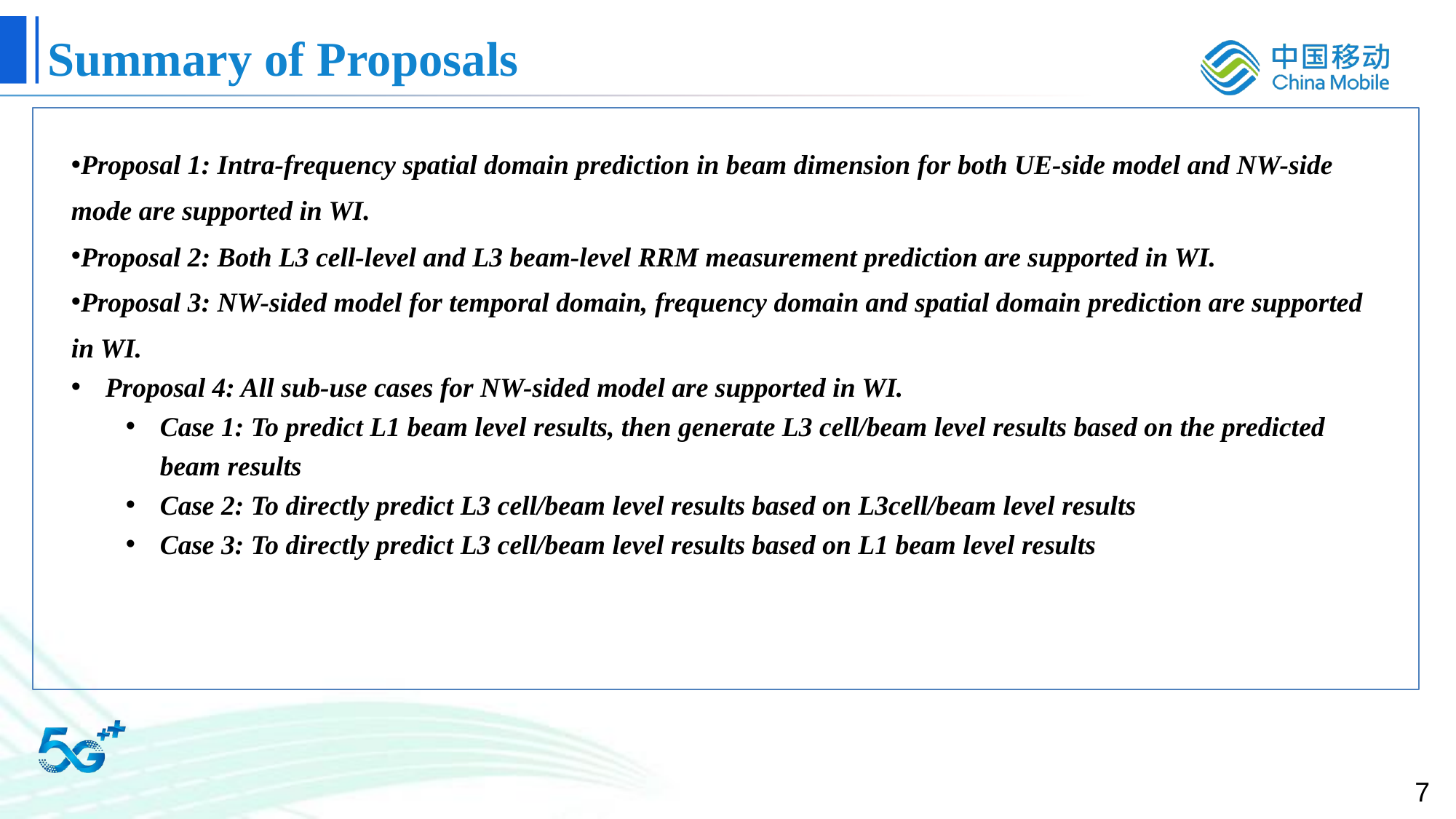

# Summary of Proposals

Proposal 1: Intra-frequency spatial domain prediction in beam dimension for both UE-side model and NW-side mode are supported in WI.
Proposal 2: Both L3 cell-level and L3 beam-level RRM measurement prediction are supported in WI.
Proposal 3: NW-sided model for temporal domain, frequency domain and spatial domain prediction are supported in WI.
Proposal 4: All sub-use cases for NW-sided model are supported in WI.
Case 1: To predict L1 beam level results, then generate L3 cell/beam level results based on the predicted beam results
Case 2: To directly predict L3 cell/beam level results based on L3cell/beam level results
Case 3: To directly predict L3 cell/beam level results based on L1 beam level results